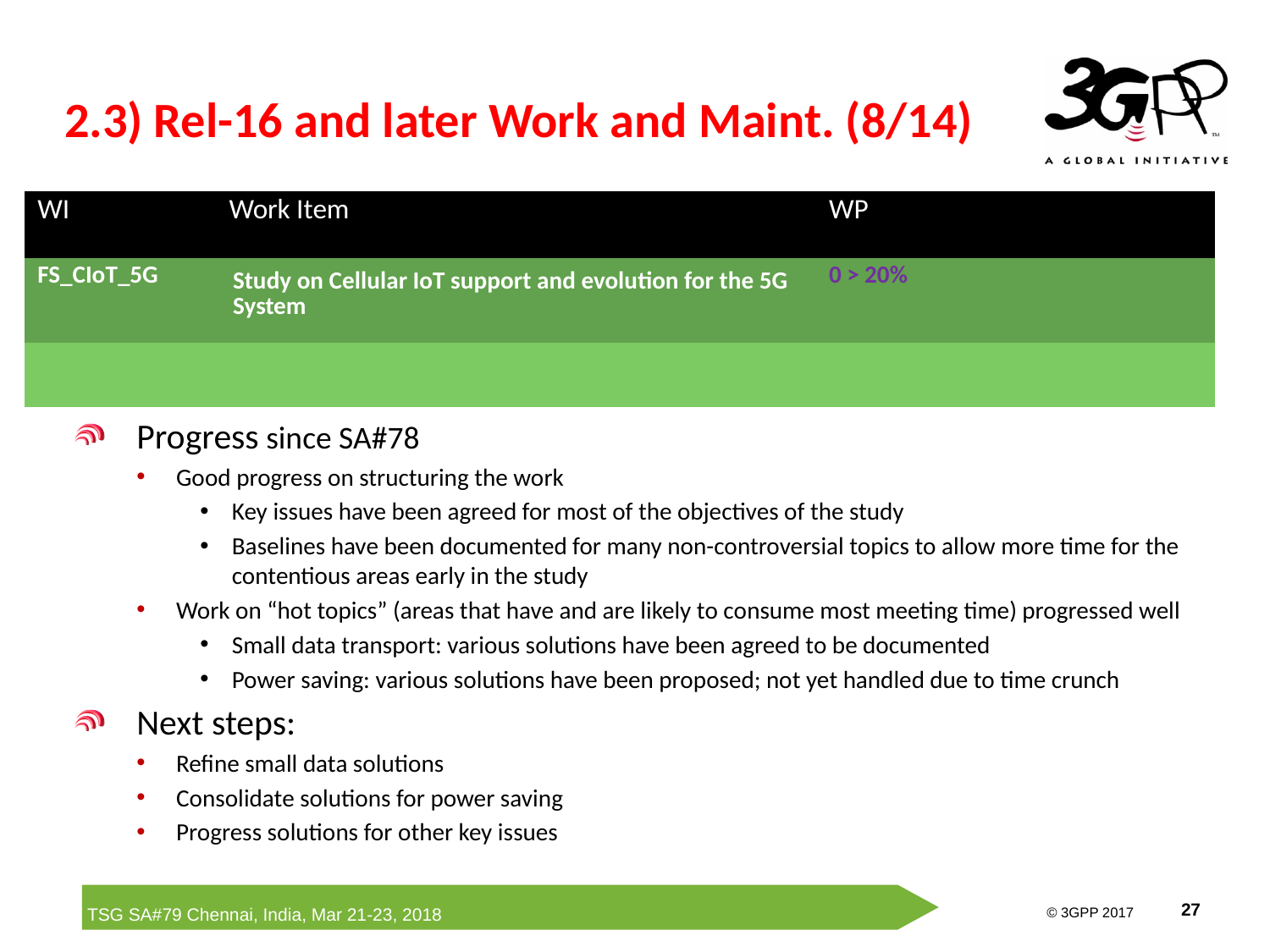

# 2.3) Rel-16 and later Work and Maint. (8/14)
| WI | Work Item | WP |  |  |
| --- | --- | --- | --- | --- |
| FS\_CIoT\_5G | Study on Cellular IoT support and evolution for the 5G System | 0 > 20% |  |  |
|  |  |  |  |  |
Progress since SA#78
Good progress on structuring the work
Key issues have been agreed for most of the objectives of the study
Baselines have been documented for many non-controversial topics to allow more time for the contentious areas early in the study
Work on “hot topics” (areas that have and are likely to consume most meeting time) progressed well
Small data transport: various solutions have been agreed to be documented
Power saving: various solutions have been proposed; not yet handled due to time crunch
Next steps:
Refine small data solutions
Consolidate solutions for power saving
Progress solutions for other key issues